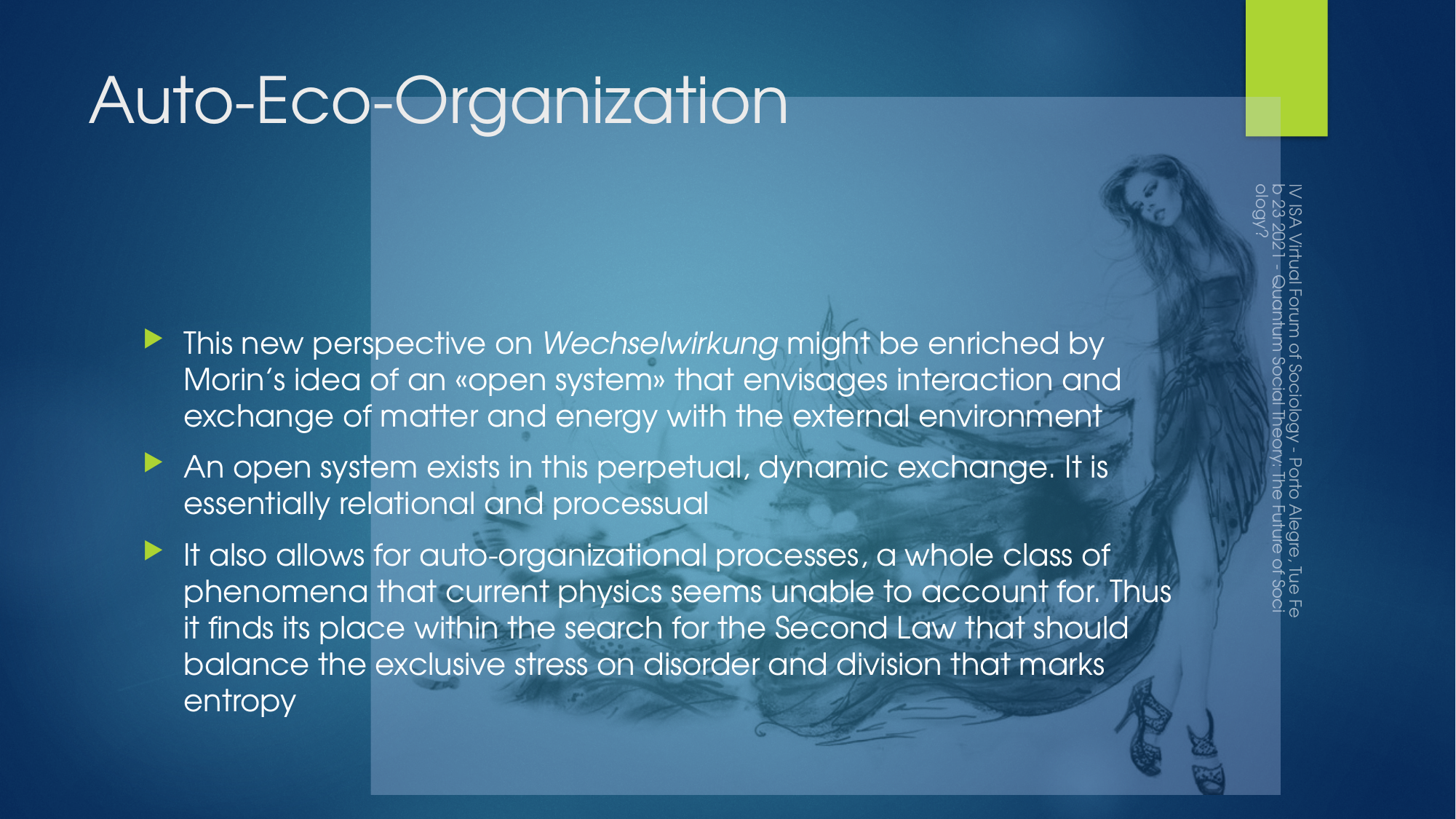

# Auto-Eco-Organization

This new perspective on Wechselwirkung might be enriched by Morin’s idea of an «open system» that envisages interaction and exchange of matter and energy with the external environment
An open system exists in this perpetual, dynamic exchange. It is essentially relational and processual
It also allows for auto-organizational processes, a whole class of phenomena that current physics seems unable to account for. Thus it finds its place within the search for the Second Law that should balance the exclusive stress on disorder and division that marks entropy
IV ISA Virtual Forum of Sociology - Porto Alegre, Tue Feb 23 2021 - Quantum Social Theory: The Future of Sociology?